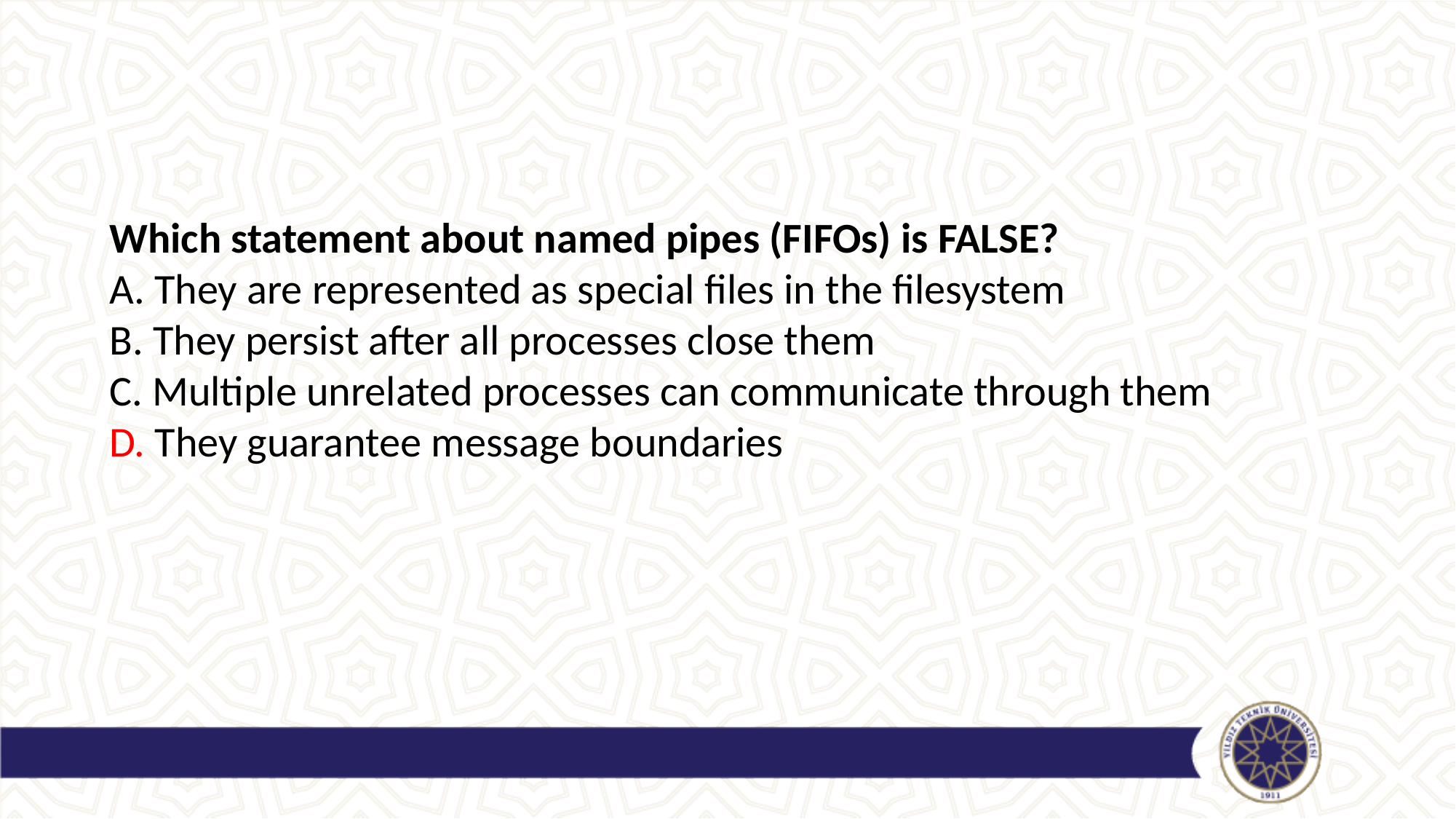

#
Which statement about named pipes (FIFOs) is FALSE?
A. They are represented as special files in the filesystem
B. They persist after all processes close them
C. Multiple unrelated processes can communicate through them
D. They guarantee message boundaries